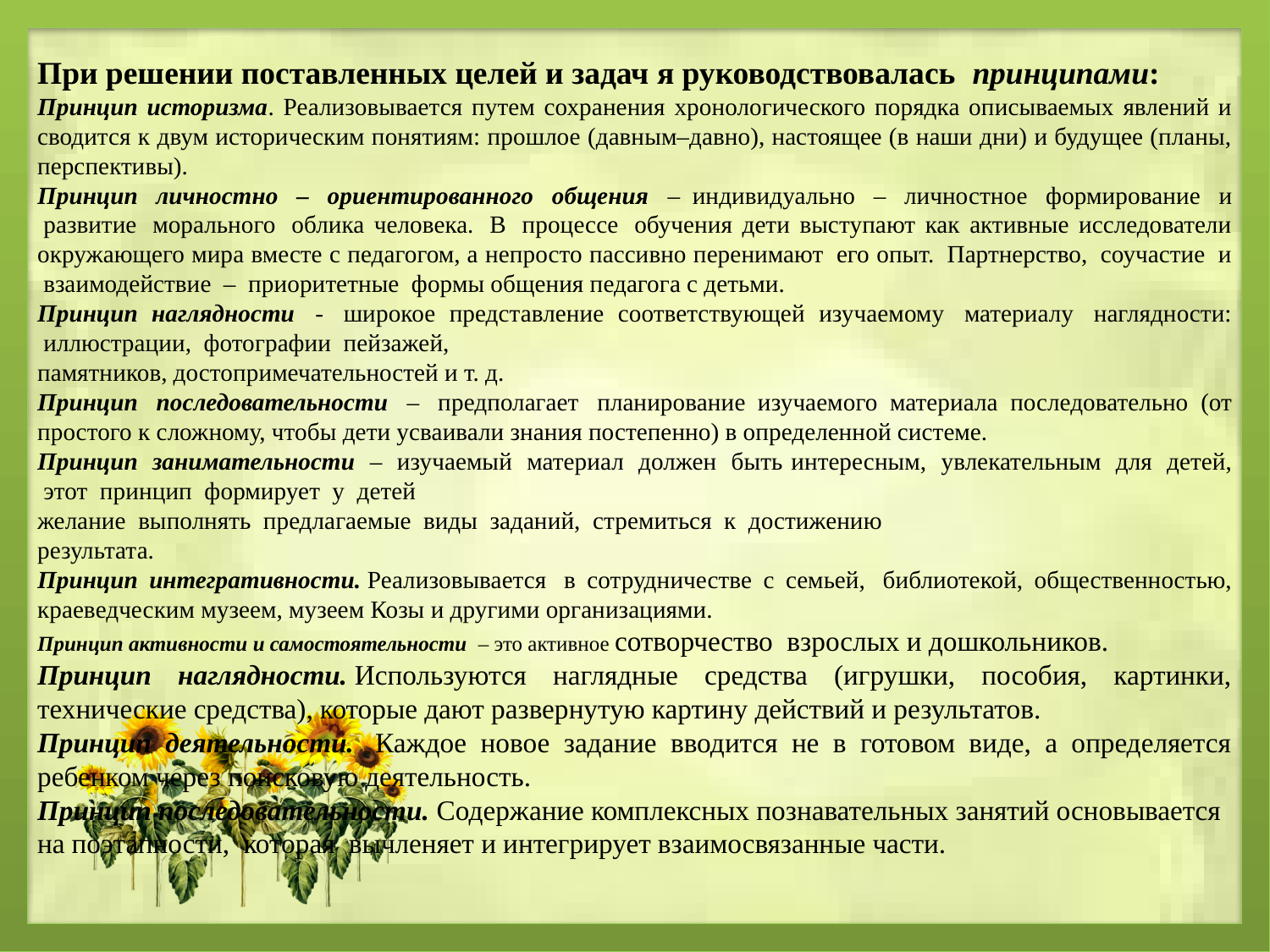

При решении поставленных целей и задач я руководствовалась  принципами:
Принцип историзма. Реализовывается путем сохранения хронологического порядка описываемых явлений и сводится к двум историческим понятиям: прошлое (давным–давно), настоящее (в наши дни) и будущее (планы, перспективы).
Принцип  личностно  –  ориентированного  общения  – индивидуально  –  личностное  формирование  и  развитие  морального  облика человека.  В  процессе  обучения дети выступают как активные исследователи окружающего мира вместе с педагогом, а непросто пассивно перенимают  его опыт.  Партнерство,  соучастие  и  взаимодействие  –  приоритетные  формы общения педагога с детьми.
Принцип наглядности  -  широкое представление соответствующей изучаемому  материалу  наглядности:  иллюстрации,  фотографии  пейзажей,
памятников, достопримечательностей и т. д.
Принцип  последовательности  –  предполагает  планирование изучаемого материала последовательно (от простого к сложному, чтобы дети усваивали знания постепенно) в определенной системе.
Принцип  занимательности  –  изучаемый  материал  должен  быть интересным,  увлекательным  для  детей,  этот  принцип  формирует  у  детей
желание  выполнять  предлагаемые  виды  заданий,  стремиться  к  достижению
результата.
Принцип интегративности. Реализовывается  в сотрудничестве с семьей,  библиотекой, общественностью, краеведческим музеем, музеем Козы и другими организациями.
Принцип активности и самостоятельности  – это активное сотворчество  взрослых и дошкольников.
Принцип наглядности. Используются наглядные средства (игрушки, пособия, картинки, технические средства), которые дают развернутую картину действий и результатов.
Принцип деятельности.  Каждое новое задание вводится не в готовом виде, а определяется ребенком через поисковую деятельность.
Принцип последовательности. Содержание комплексных познавательных занятий основывается на поэтапности,  которая  вычленяет и интегрирует взаимосвязанные части.